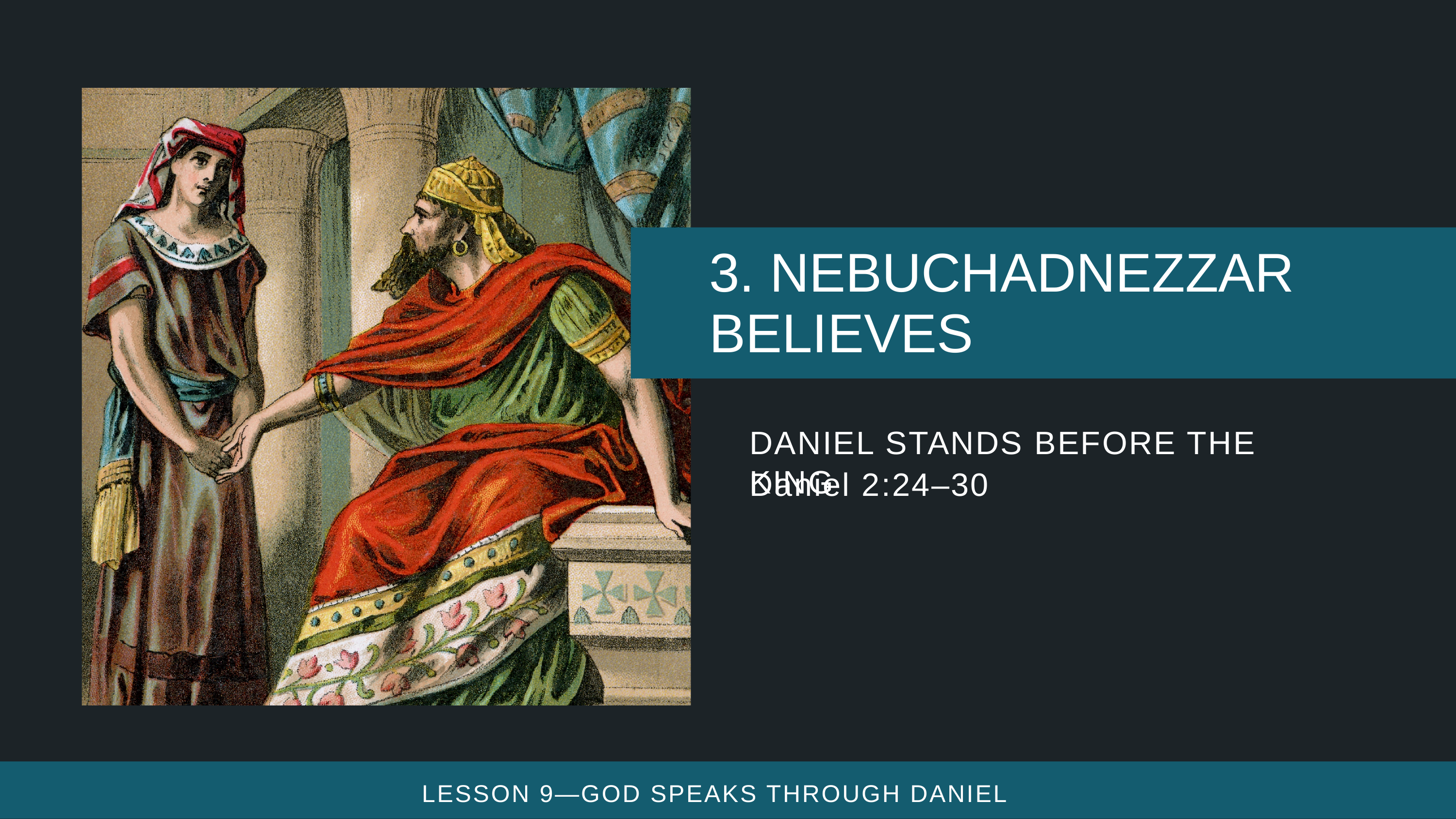

DANIEL STANDS BEFORE THE KING
Daniel 2:24–30